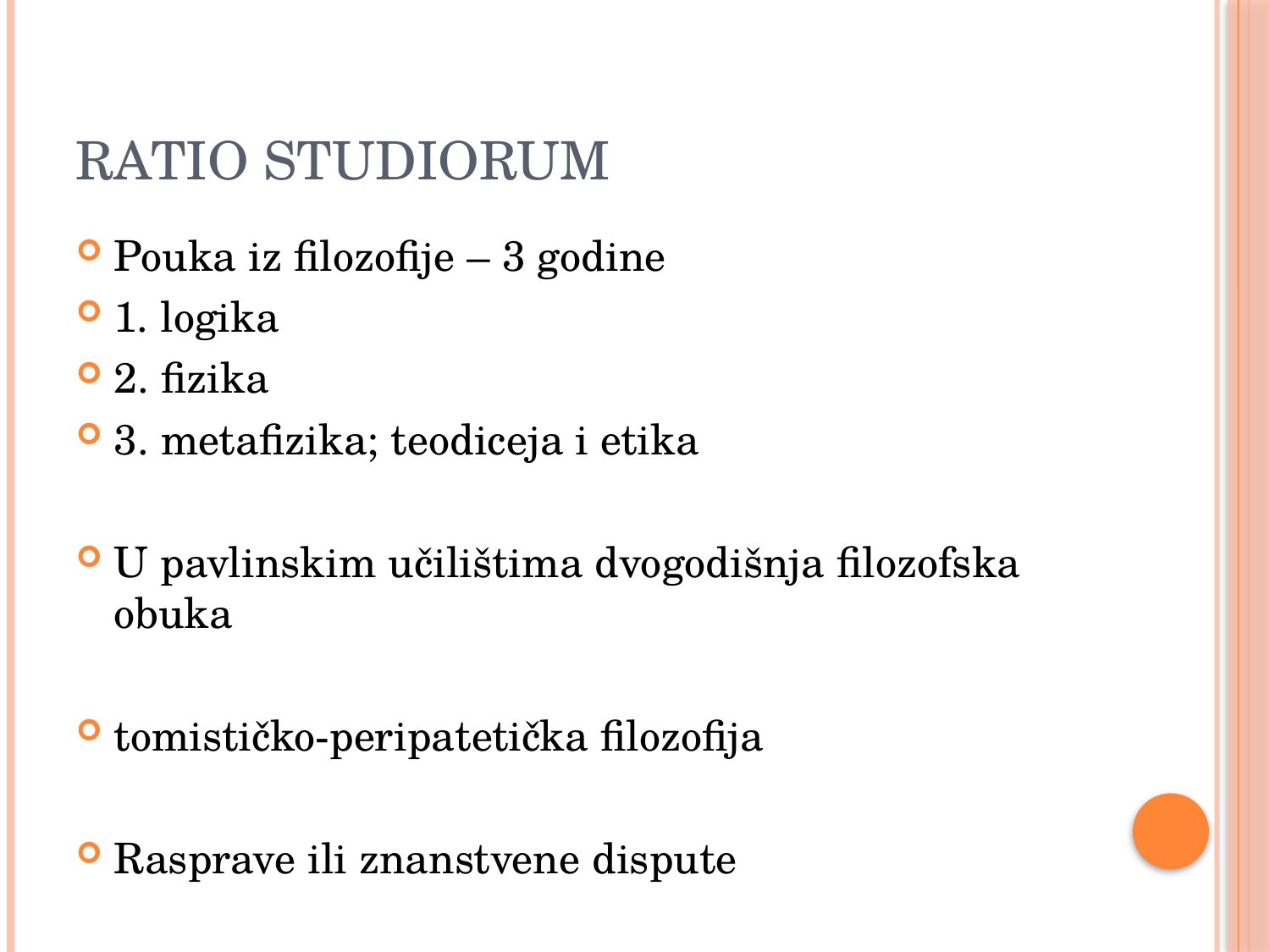

# Ratio studiorum
Pouka iz filozofije – 3 godine
1. logika
2. fizika
3. metafizika; teodiceja i etika

U pavlinskim učilištima dvogodišnja filozofska obuka

tomističko-peripatetička filozofija

Rasprave ili znanstvene dispute